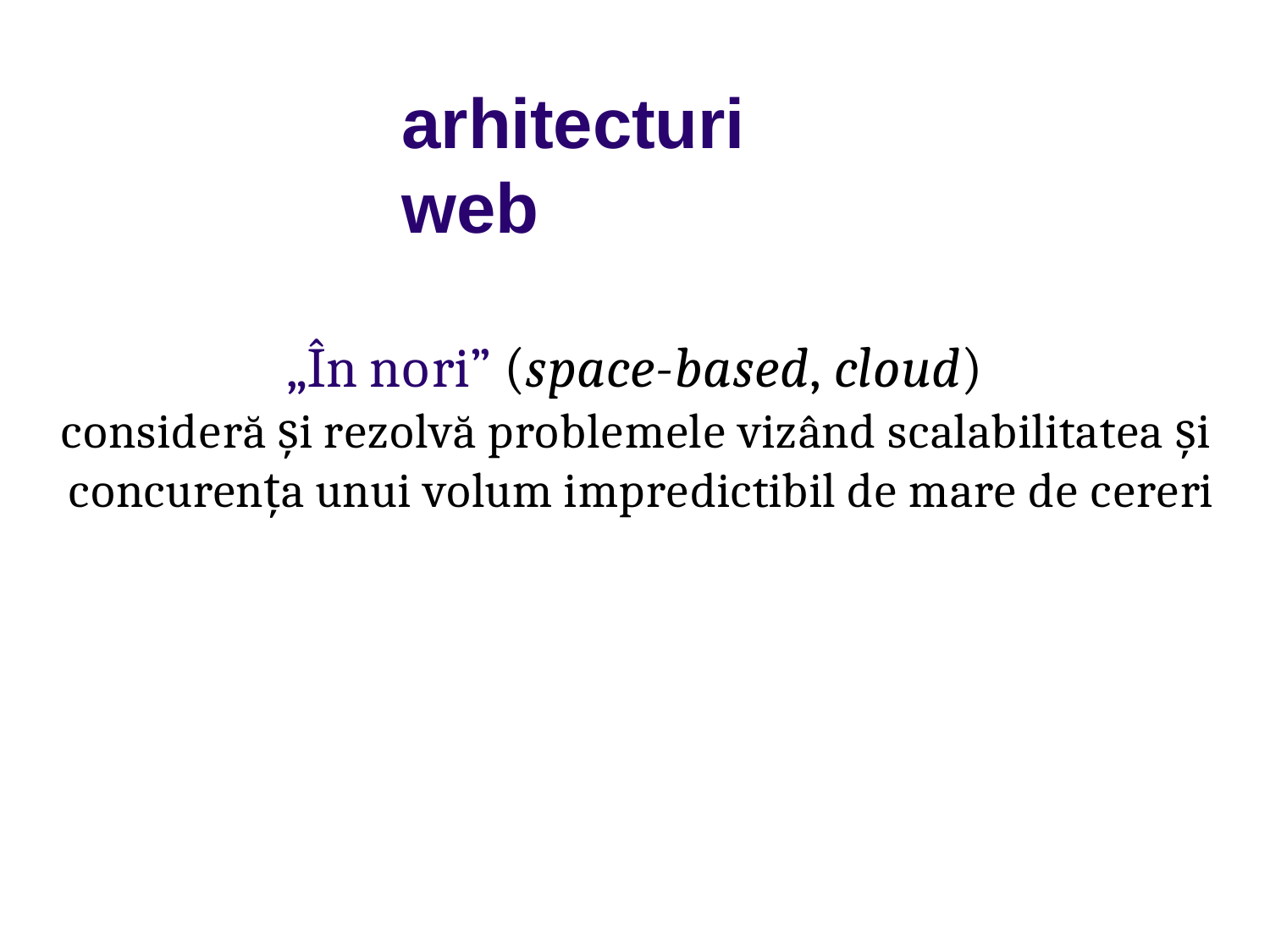

# arhitecturi web
„În nori” (space-based, cloud)
consideră și rezolvă problemele vizând scalabilitatea și  concurența unui volum impredictibil de mare de cereri